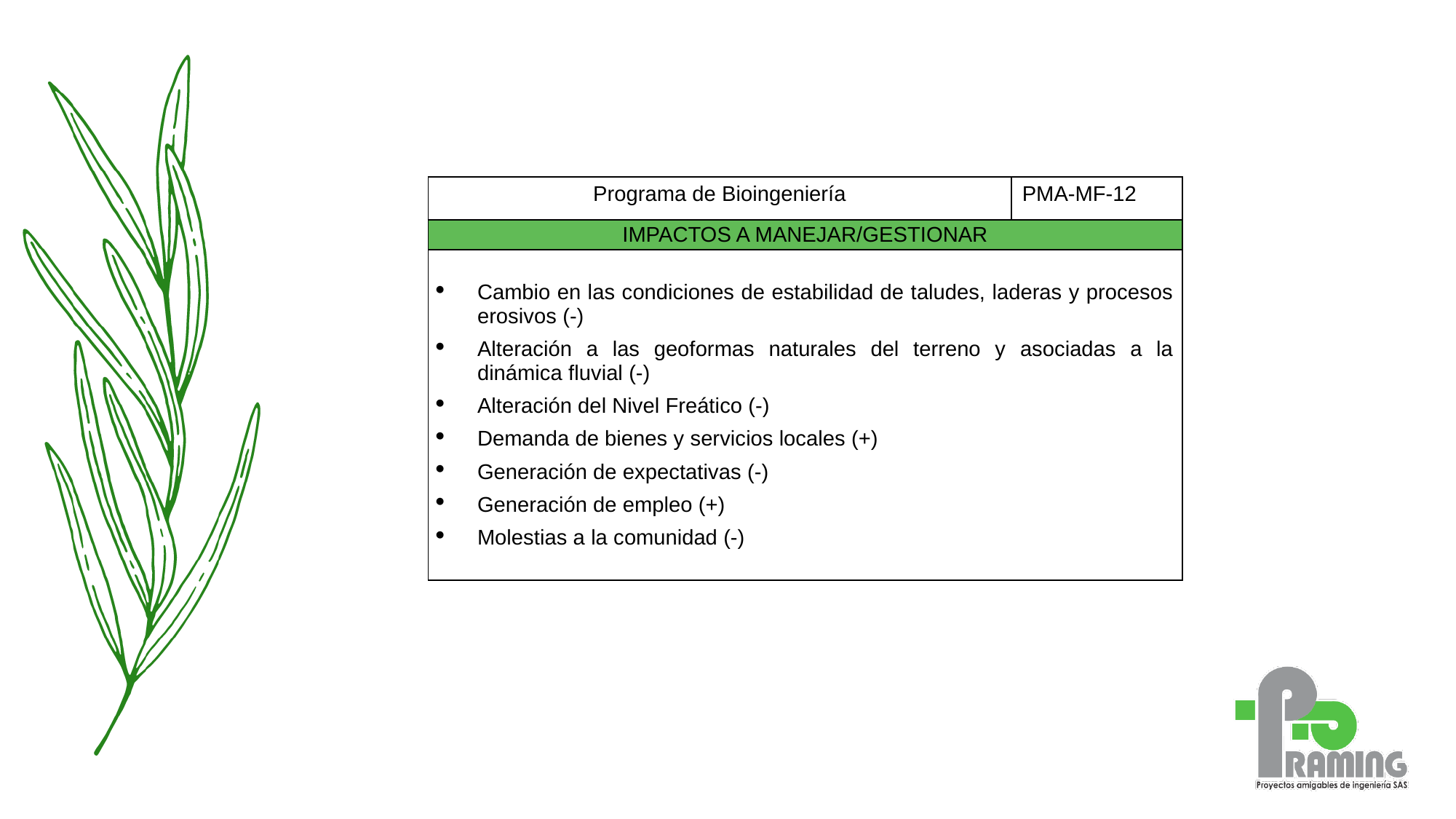

| Programa de Bioingeniería | PMA-MF-12 |
| --- | --- |
| IMPACTOS A MANEJAR/GESTIONAR |
| --- |
| Cambio en las condiciones de estabilidad de taludes, laderas y procesos erosivos (-) Alteración a las geoformas naturales del terreno y asociadas a la dinámica fluvial (-) Alteración del Nivel Freático (-) Demanda de bienes y servicios locales (+) Generación de expectativas (-) Generación de empleo (+) Molestias a la comunidad (-) |